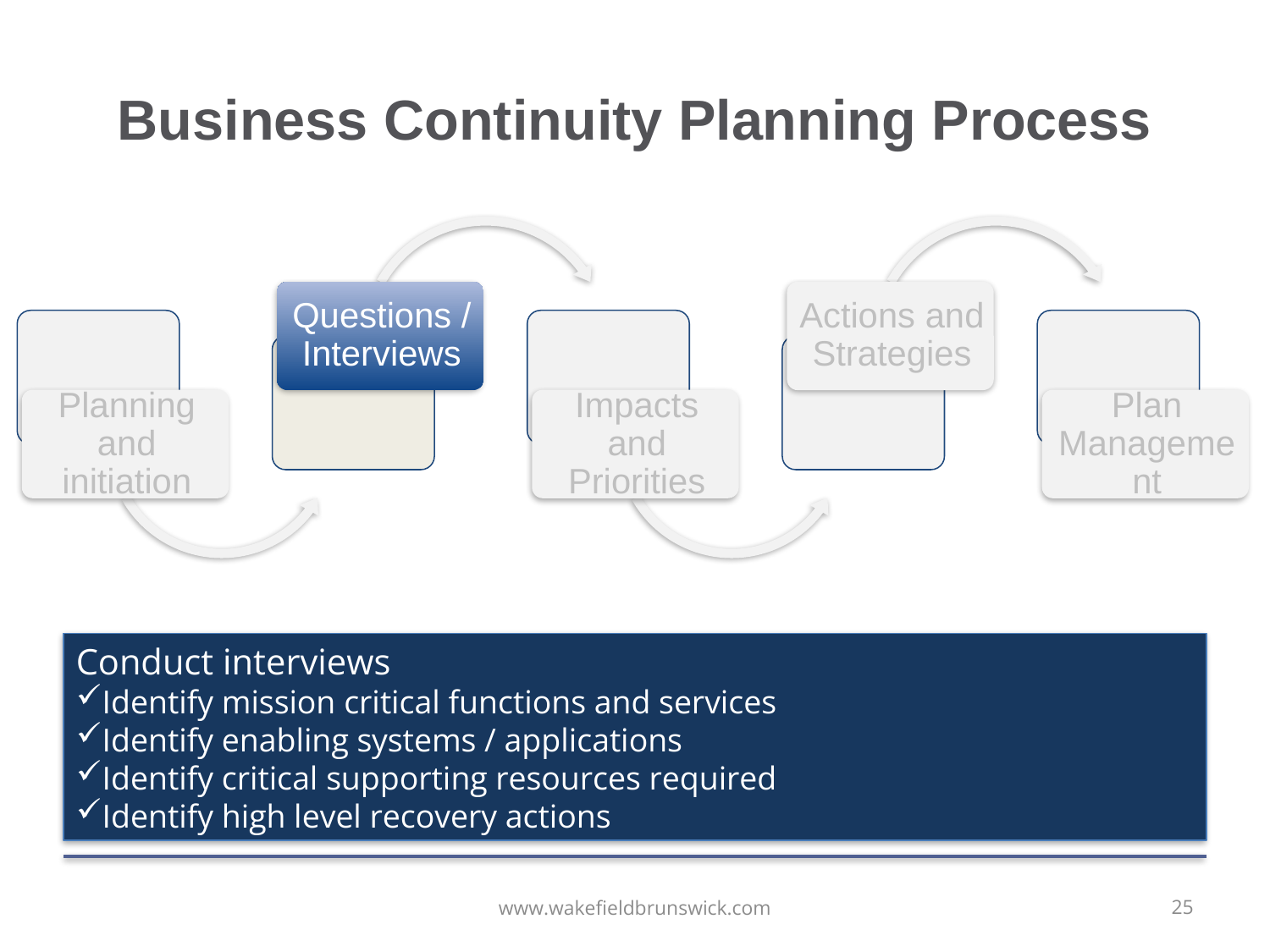

Business Continuity Planning Process
Planning and initiation
Questions / Interviews
Impacts and Priorities
Actions and Strategies
Plan Management
Conduct interviews
Identify mission critical functions and services
Identify enabling systems / applications
Identify critical supporting resources required
Identify high level recovery actions
www.wakefieldbrunswick.com
25